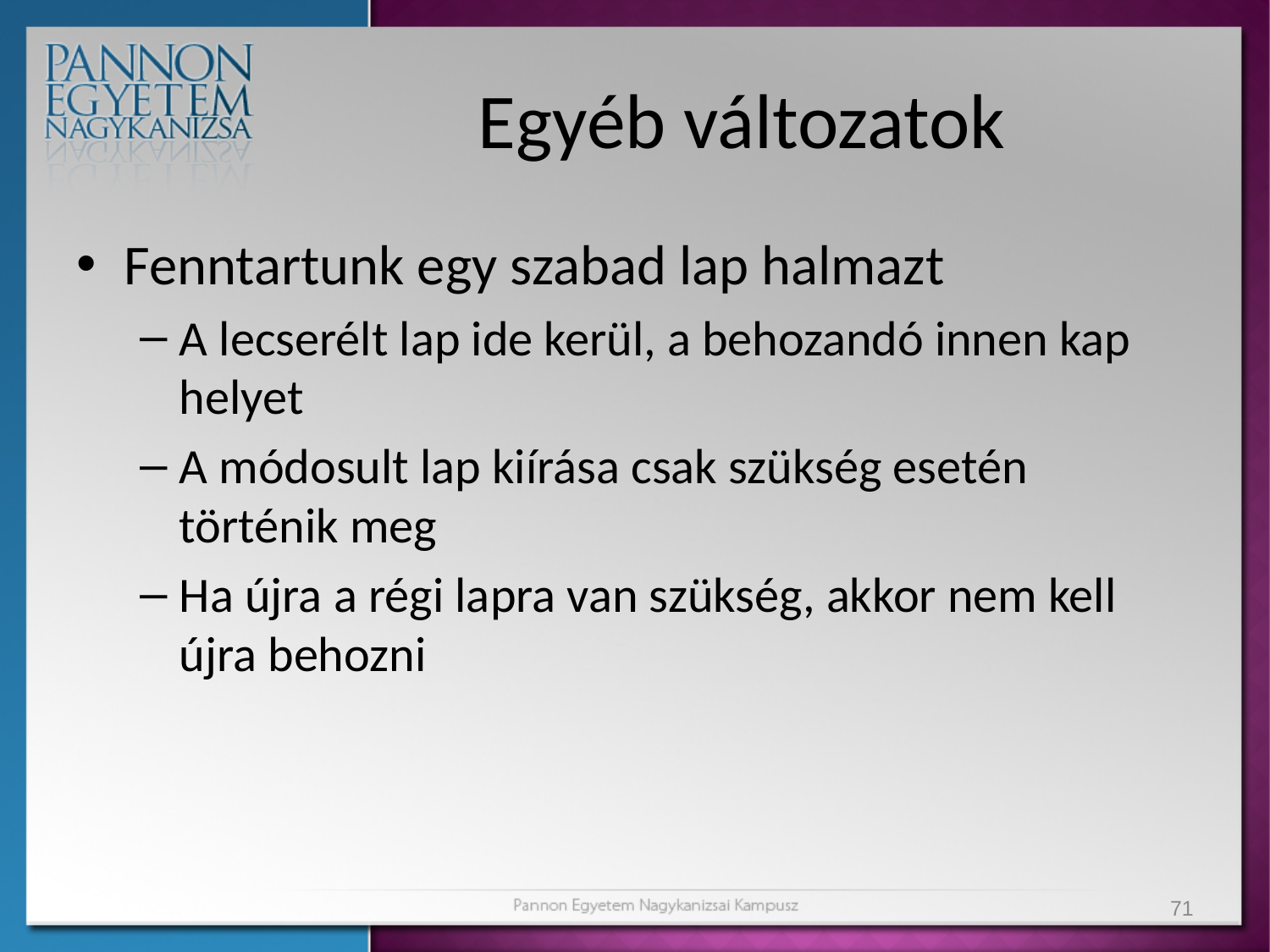

# Egyéb változatok
Fenntartunk egy szabad lap halmazt
A lecserélt lap ide kerül, a behozandó innen kap helyet
A módosult lap kiírása csak szükség esetén történik meg
Ha újra a régi lapra van szükség, akkor nem kell újra behozni
71